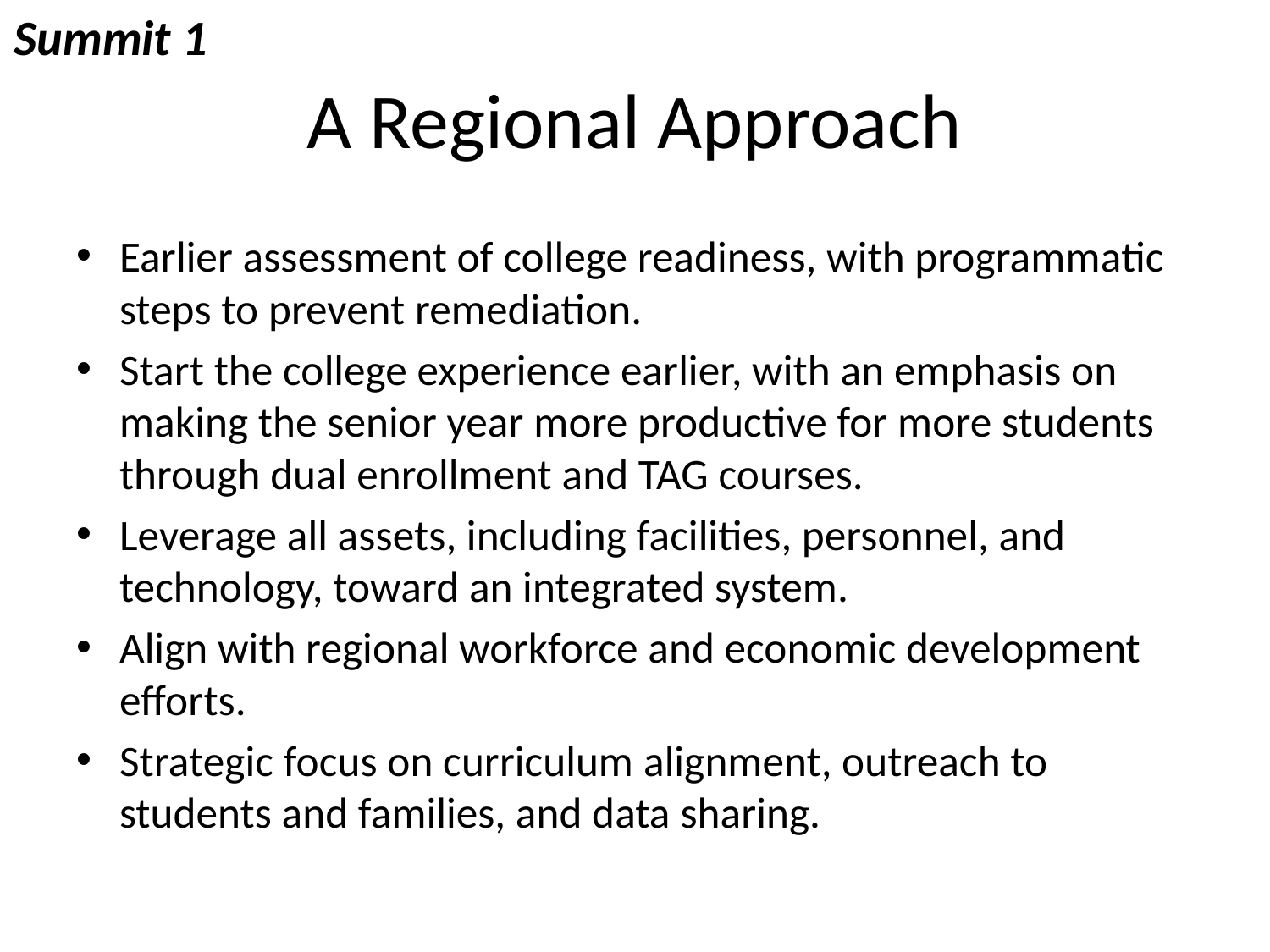

Summit 1
# A Regional Approach
Earlier assessment of college readiness, with programmatic steps to prevent remediation.
Start the college experience earlier, with an emphasis on making the senior year more productive for more students through dual enrollment and TAG courses.
Leverage all assets, including facilities, personnel, and technology, toward an integrated system.
Align with regional workforce and economic development efforts.
Strategic focus on curriculum alignment, outreach to students and families, and data sharing.